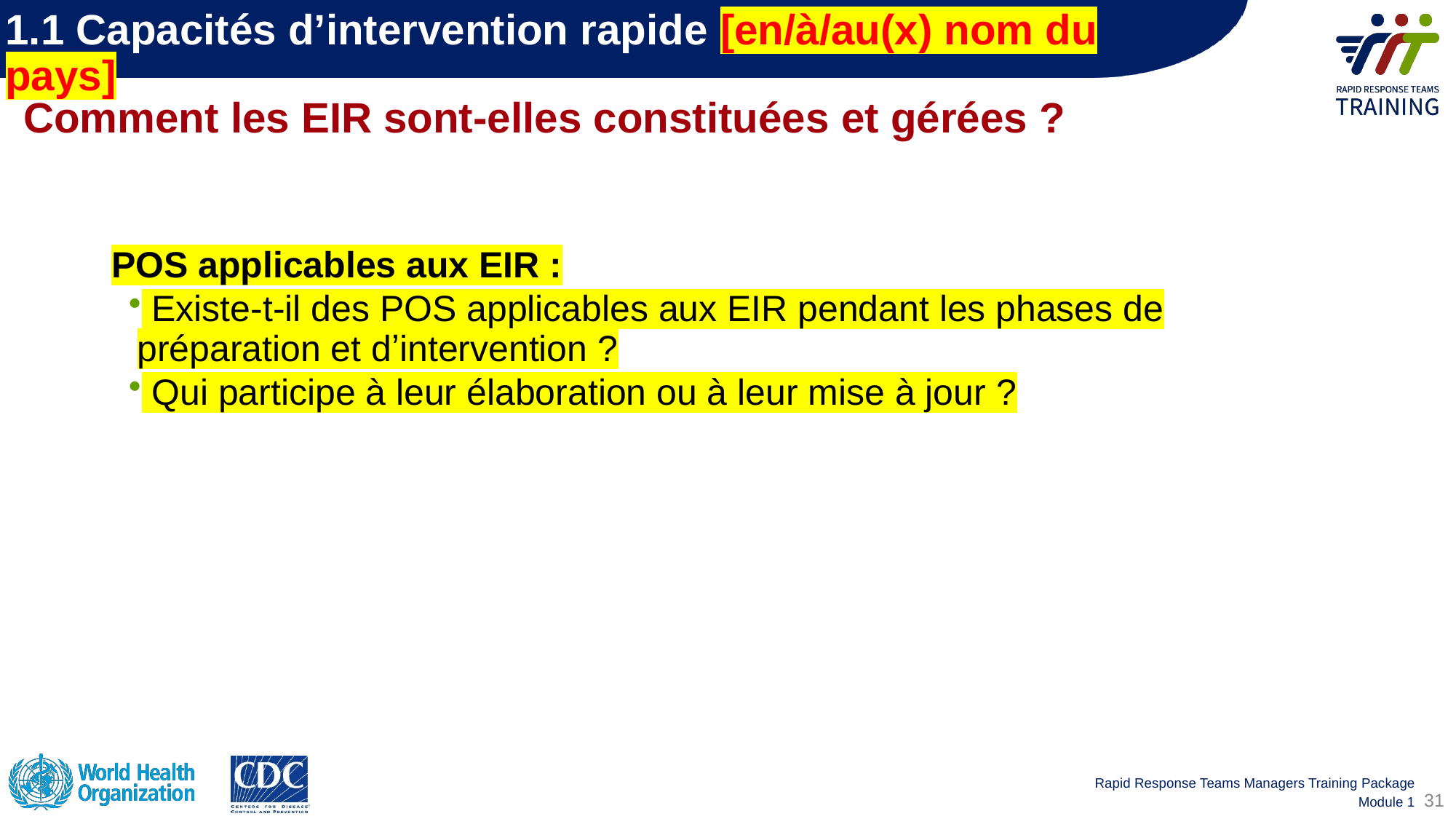

1.1 Capacités dʼintervention rapide [en/à/au(x) nom du pays]

Comment les EIR sont-elles constituées et gérées ?

POS applicables aux EIR :
 Existe-t-il des POS applicables aux EIR pendant les phases de préparation et dʼintervention ?
 Qui participe à leur élaboration ou à leur mise à jour ?

31